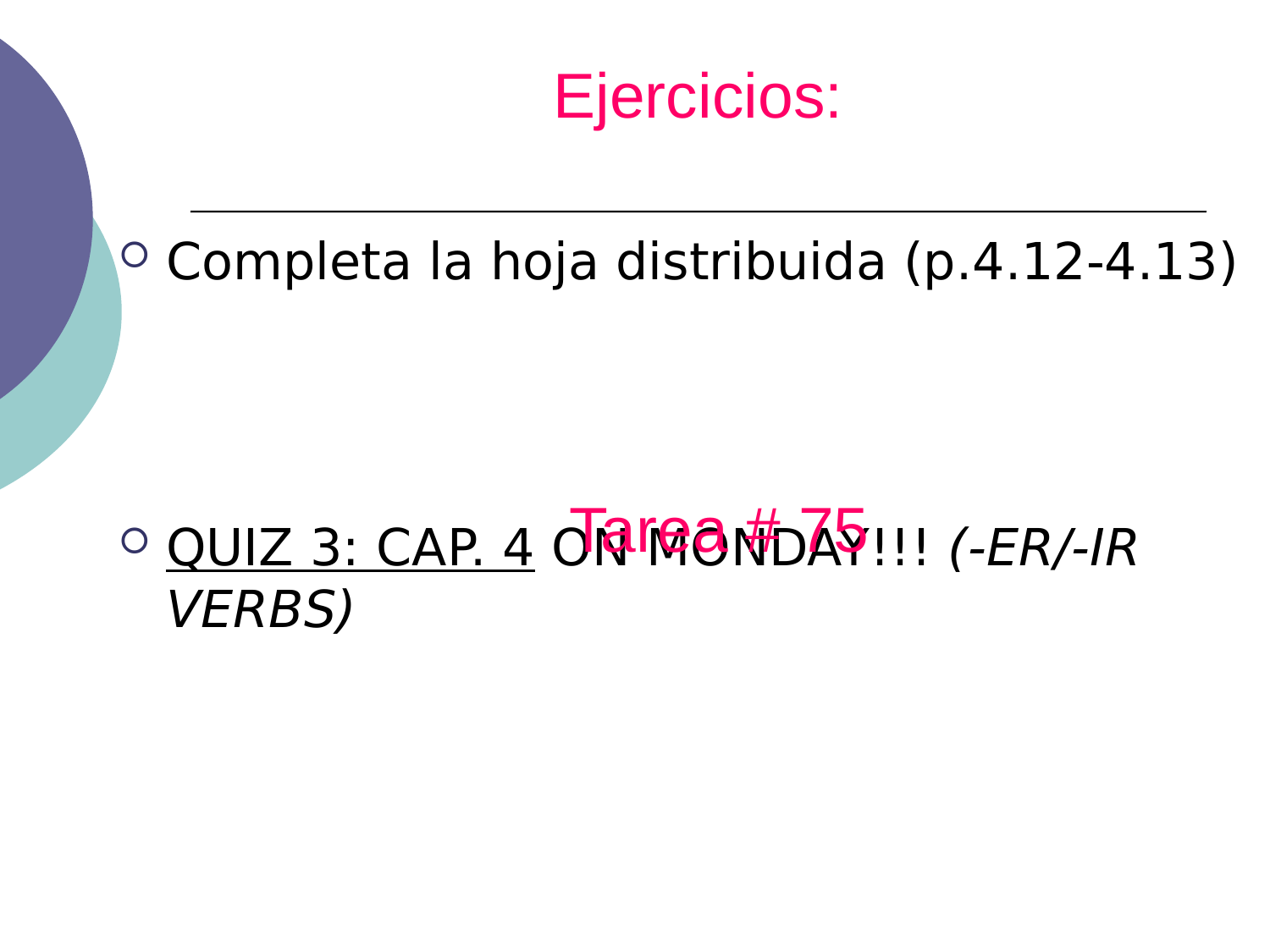

# Ejercicios:
Completa la hoja distribuida (p.4.12-4.13)

QUIZ 3: CAP. 4 ON MONDAY!!! (-ER/-IR VERBS)
Tarea # 75